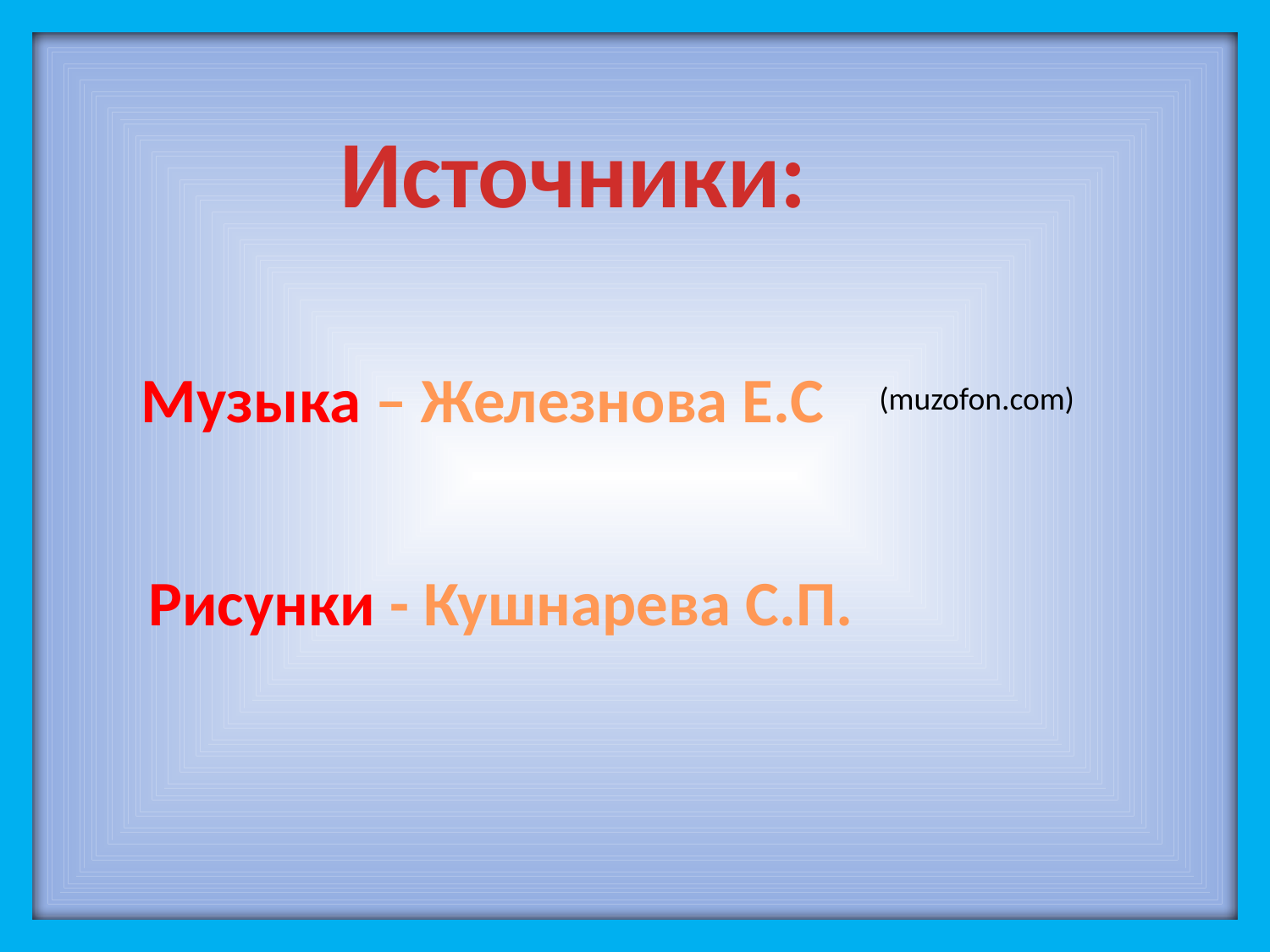

Источники:
Музыка – Железнова Е.С
(muzofon.com)
Рисунки - Кушнарева С.П.